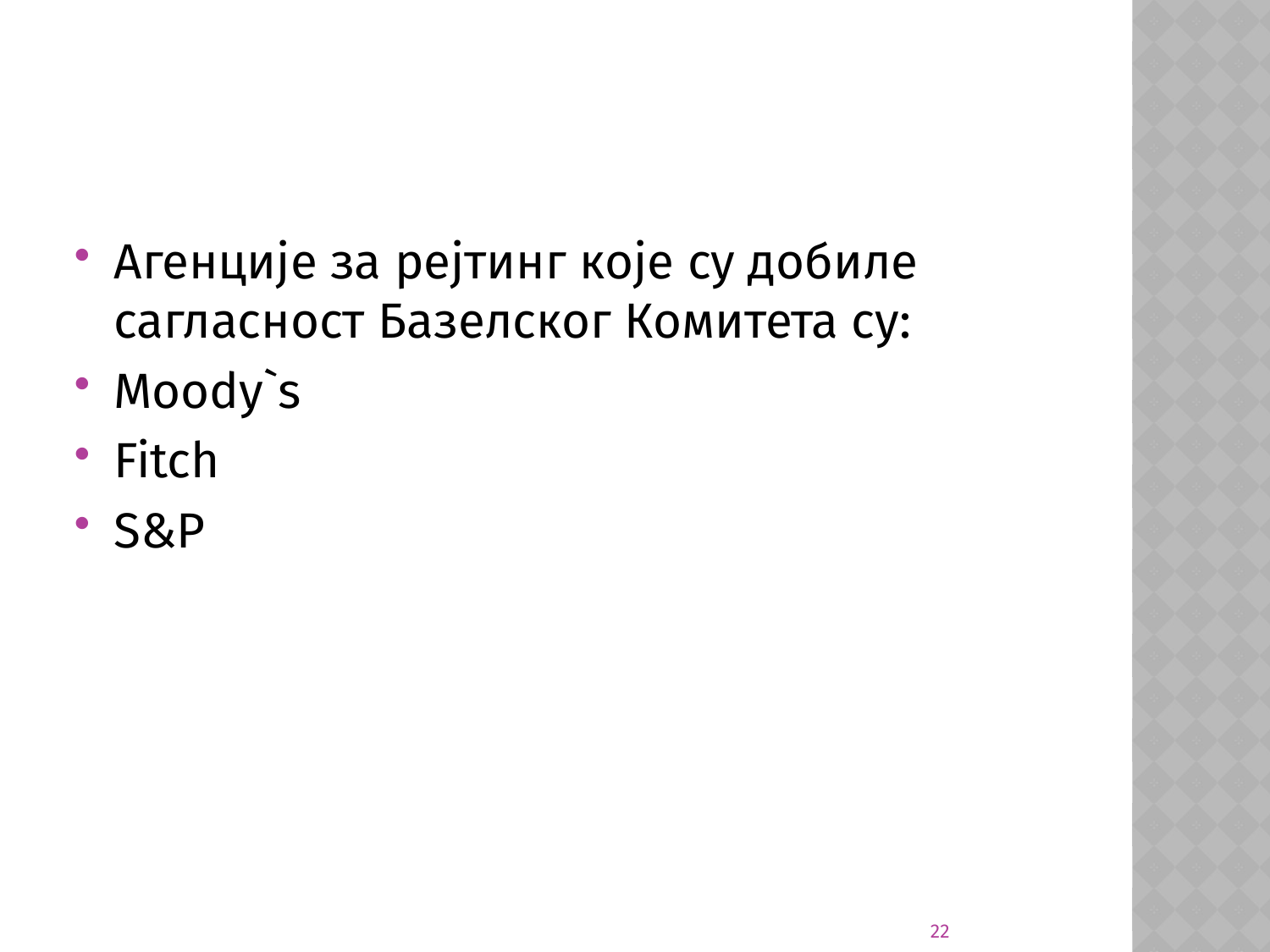

#
Агенције за рејтинг које су добиле сагласност Базелског Комитета су:
Моody`s
Fitch
S&P

22